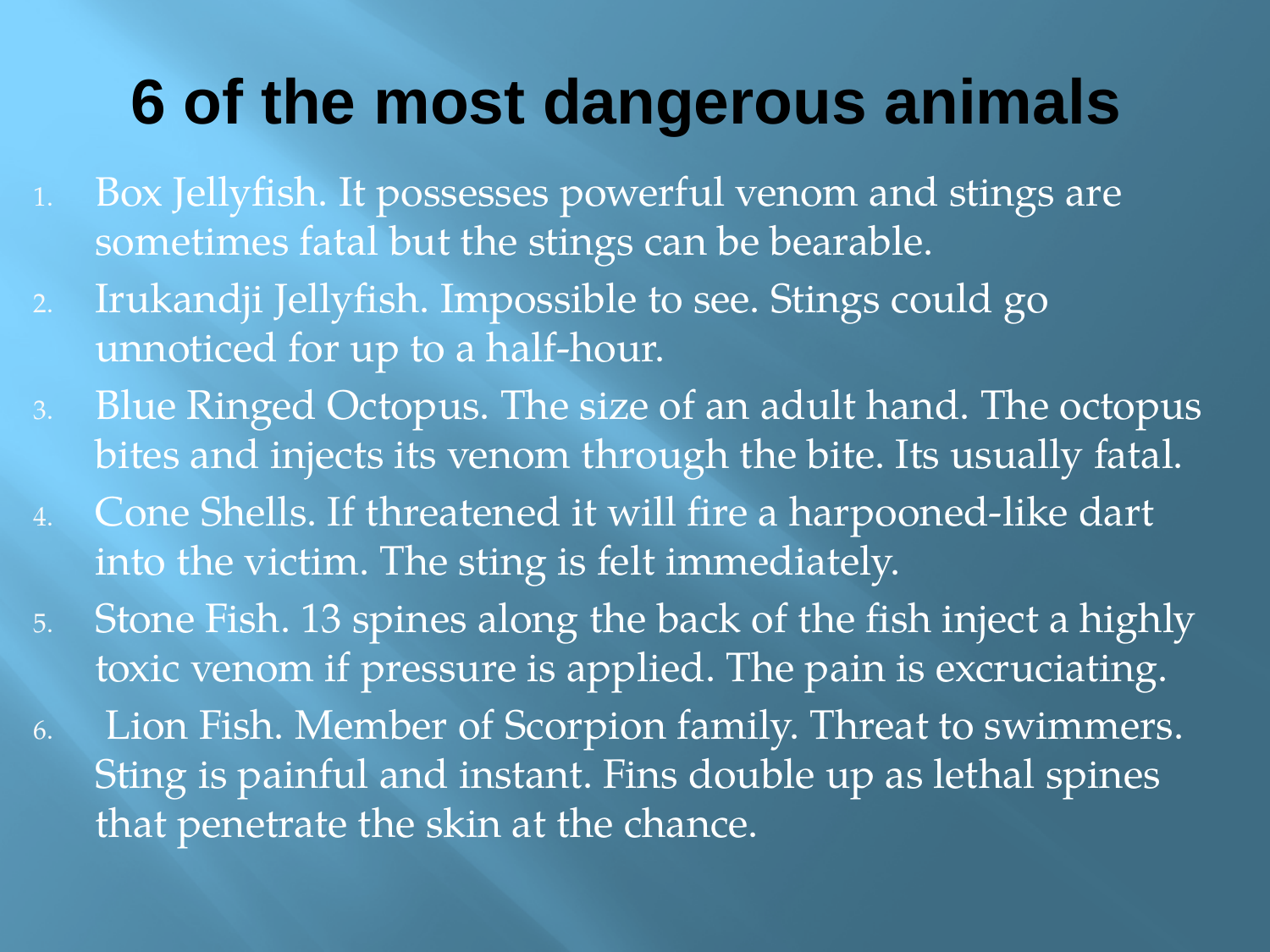

# 6 of the most dangerous animals
Box Jellyfish. It possesses powerful venom and stings are sometimes fatal but the stings can be bearable.
Irukandji Jellyfish. Impossible to see. Stings could go unnoticed for up to a half-hour.
Blue Ringed Octopus. The size of an adult hand. The octopus bites and injects its venom through the bite. Its usually fatal.
Cone Shells. If threatened it will fire a harpooned-like dart into the victim. The sting is felt immediately.
Stone Fish. 13 spines along the back of the fish inject a highly toxic venom if pressure is applied. The pain is excruciating.
 Lion Fish. Member of Scorpion family. Threat to swimmers. Sting is painful and instant. Fins double up as lethal spines that penetrate the skin at the chance.